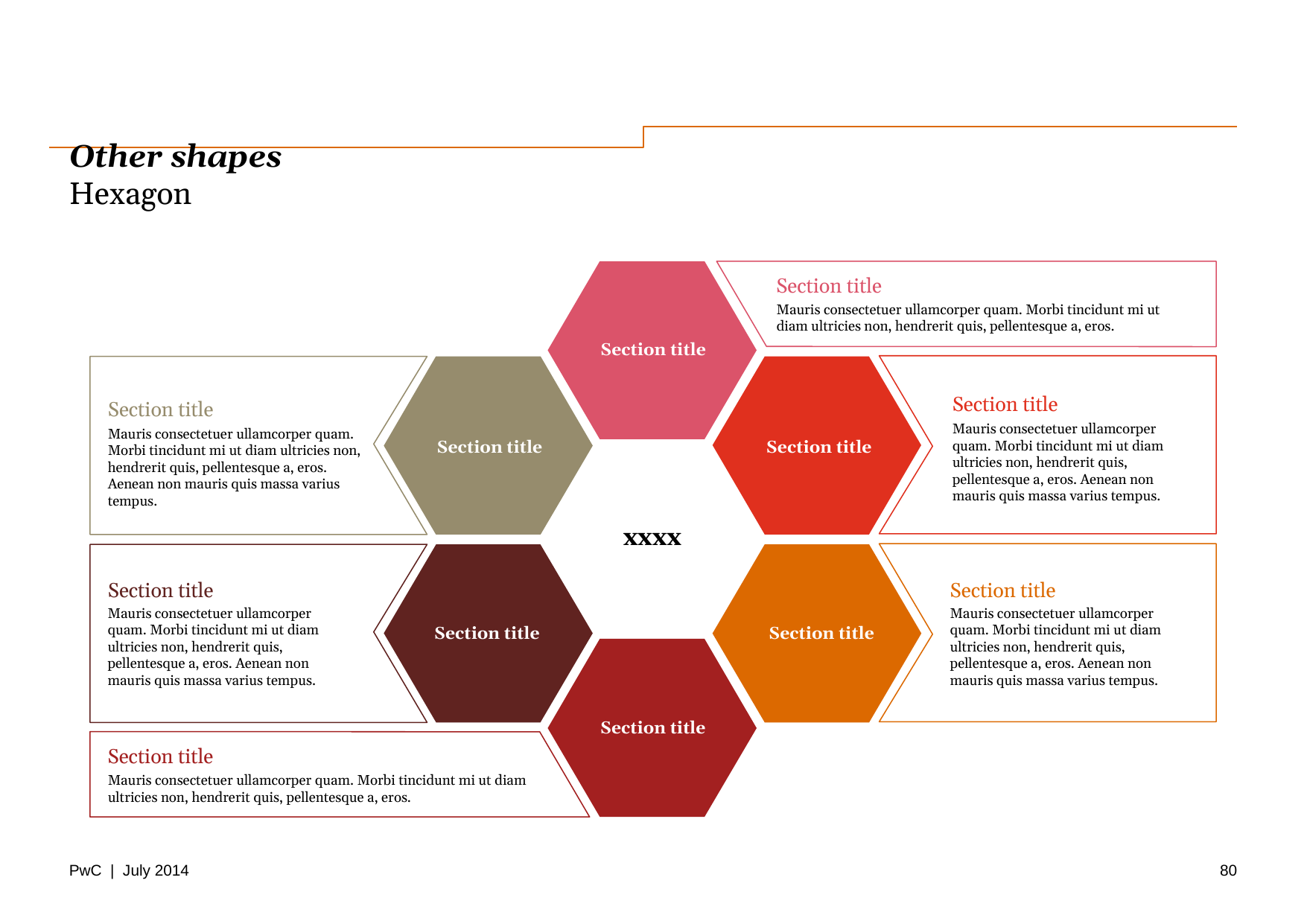

# Other shapes Hexagon

Section title
Mauris consectetuer ullamcorper quam. Morbi tincidunt mi ut diam ultricies non, hendrerit quis, pellentesque a, eros.
Section title

Section title
Section title
Mauris consectetuer ullamcorper quam. Morbi tincidunt mi ut diam ultricies non, hendrerit quis, pellentesque a, eros. Aenean non mauris quis massa varius tempus.
Mauris consectetuer ullamcorper quam. Morbi tincidunt mi ut diam ultricies non, hendrerit quis, pellentesque a, eros. Aenean non mauris quis massa varius tempus.
Section title
Section title
xxxx

Section title
Section title
Mauris consectetuer ullamcorper quam. Morbi tincidunt mi ut diam ultricies non, hendrerit quis, pellentesque a, eros. Aenean non mauris quis massa varius tempus.
Mauris consectetuer ullamcorper quam. Morbi tincidunt mi ut diam ultricies non, hendrerit quis, pellentesque a, eros. Aenean non mauris quis massa varius tempus.
Section title
Section title

Section title

Section title
Mauris consectetuer ullamcorper quam. Morbi tincidunt mi ut diam ultricies non, hendrerit quis, pellentesque a, eros.
80